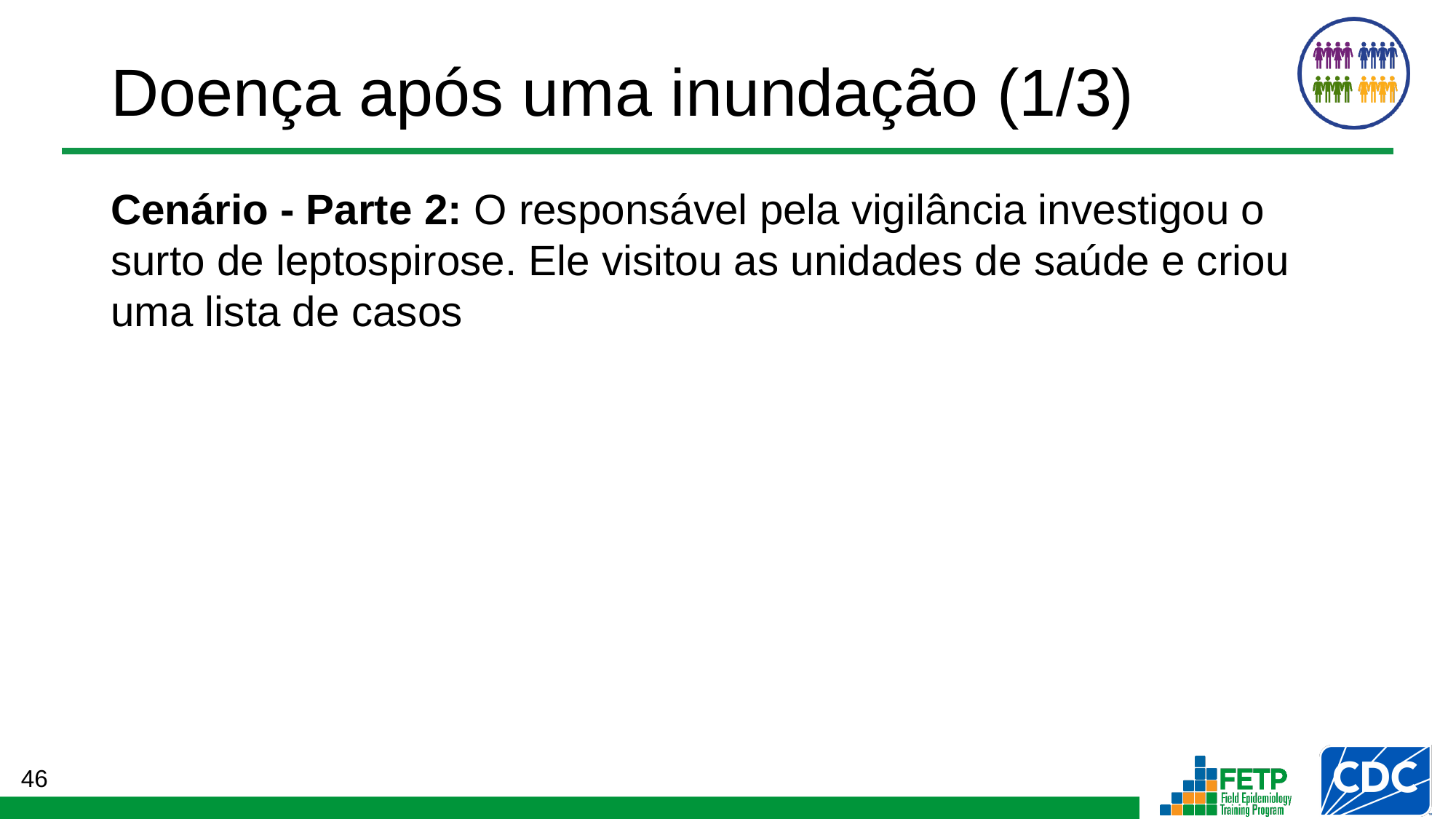

# Doença após uma inundação (1/3)
Cenário - Parte 2: O responsável pela vigilância investigou o surto de leptospirose. Ele visitou as unidades de saúde e criou uma lista de casos